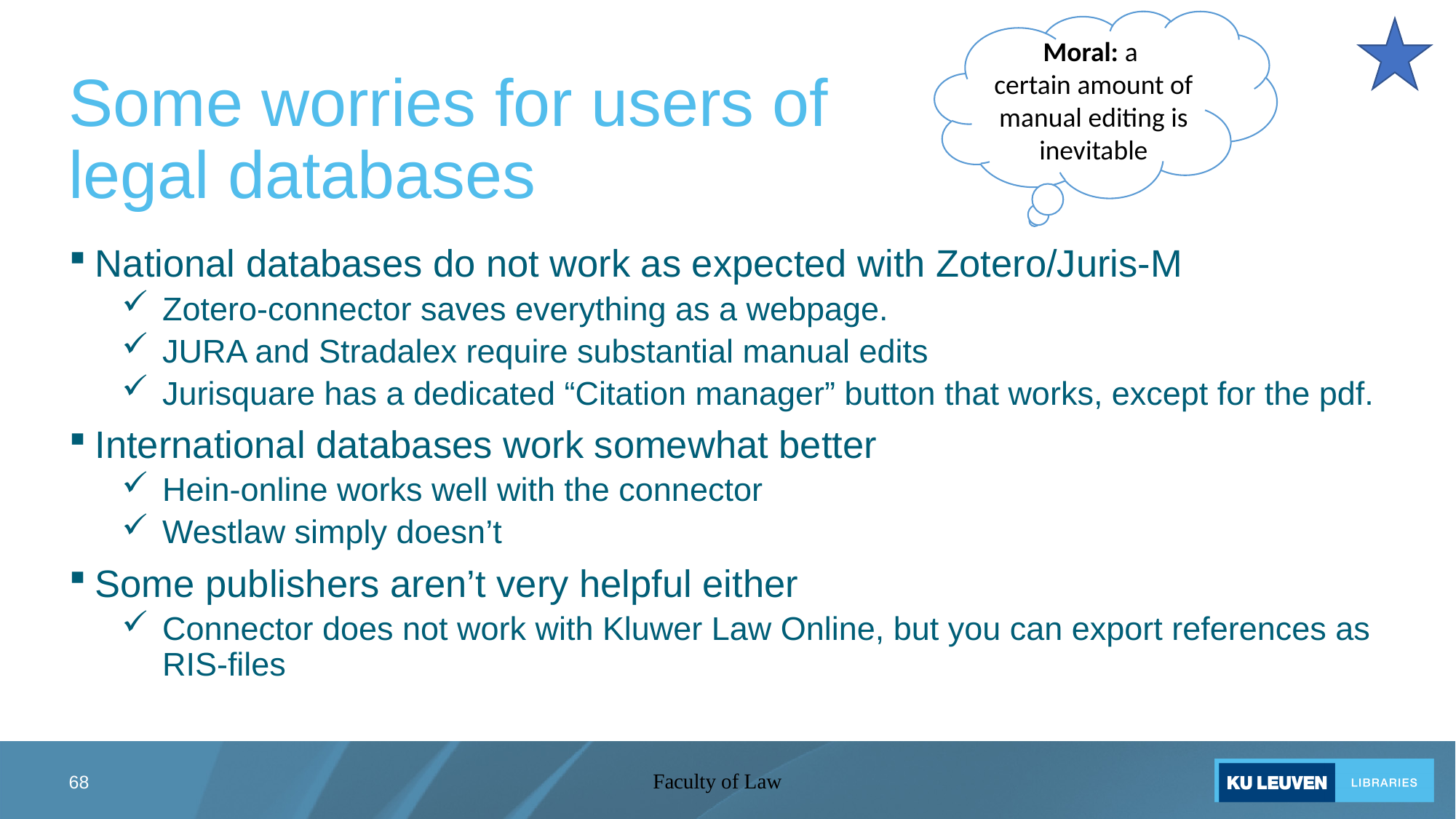

Moral: a
certain amount of manual editing is inevitable

# Some worries for users of legal databases
National databases do not work as expected with Zotero/Juris-M
Zotero-connector saves everything as a webpage.
JURA and Stradalex require substantial manual edits
Jurisquare has a dedicated “Citation manager” button that works, except for the pdf.
International databases work somewhat better
Hein-online works well with the connector
Westlaw simply doesn’t
Some publishers aren’t very helpful either
Connector does not work with Kluwer Law Online, but you can export references as RIS-files

Faculty of Law
68